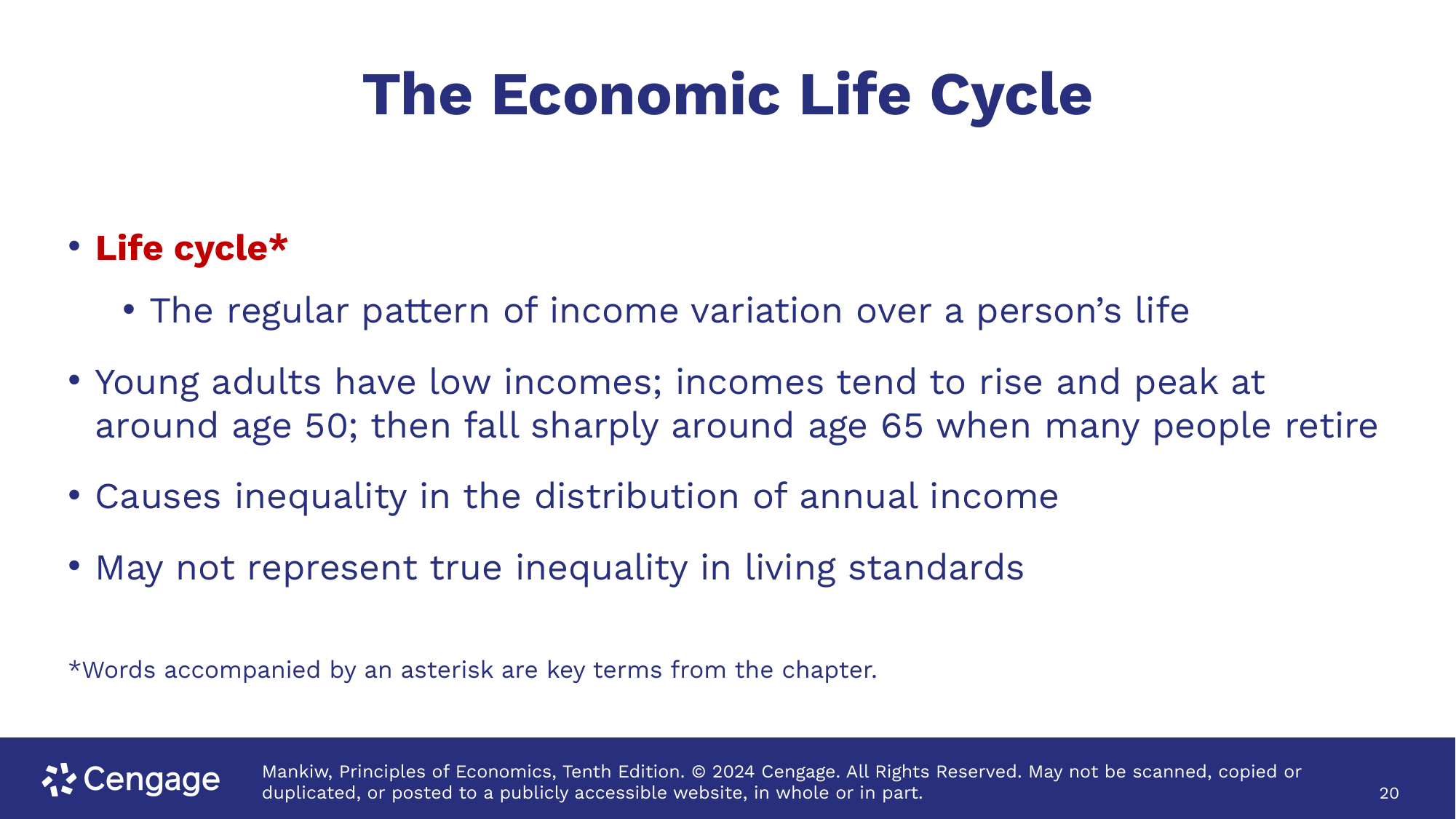

# The Economic Life Cycle
Life cycle*
The regular pattern of income variation over a person’s life
Young adults have low incomes; incomes tend to rise and peak at around age 50; then fall sharply around age 65 when many people retire
Causes inequality in the distribution of annual income
May not represent true inequality in living standards
*Words accompanied by an asterisk are key terms from the chapter.